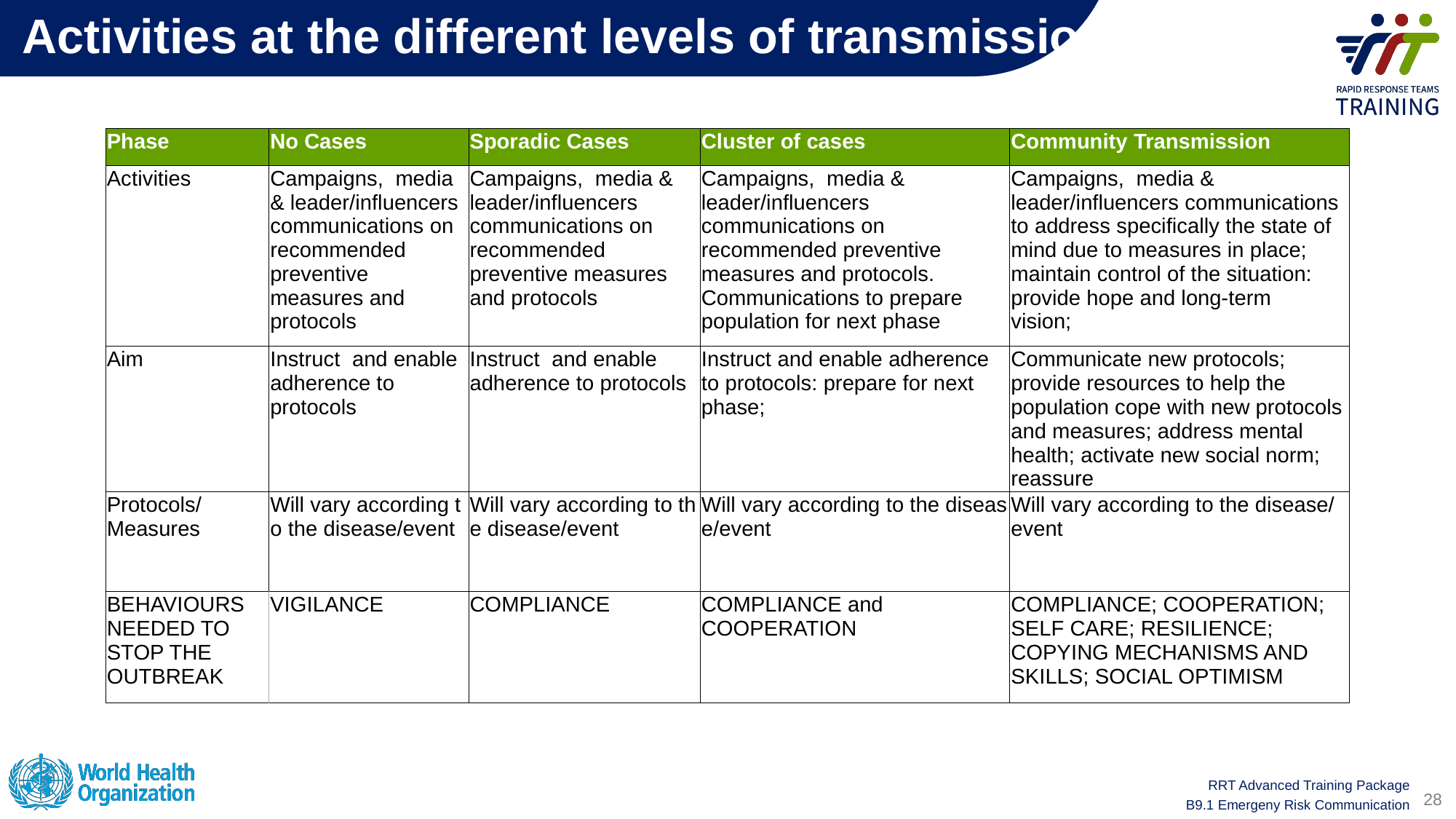

Activities at the different levels of transmission
| Phase | No Cases | Sporadic Cases | Cluster of cases | Community Transmission |
| --- | --- | --- | --- | --- |
| Activities | Campaigns,  media & leader/influencers communications on recommended preventive measures and protocols | Campaigns,  media & leader/influencers communications on recommended preventive measures and protocols | Campaigns,  media & leader/influencers communications on recommended preventive measures and protocols. Communications to prepare population for next phase | Campaigns,  media & leader/influencers communications to address specifically the state of mind due to measures in place; maintain control of the situation: provide hope and long-term vision; |
| Aim | Instruct  and enable adherence to protocols | Instruct  and enable adherence to protocols | Instruct and enable adherence to protocols: prepare for next phase; | Communicate new protocols; provide resources to help the population cope with new protocols and measures; address mental health; activate new social norm; reassure |
| Protocols/ Measures | Will vary according to the disease/event | Will vary according to the disease/event | Will vary according to the disease/event | Will vary according to the disease/event |
| BEHAVIOURS NEEDED TO STOP THE OUTBREAK | VIGILANCE | COMPLIANCE | COMPLIANCE and COOPERATION | COMPLIANCE; COOPERATION; SELF CARE; RESILIENCE; COPYING MECHANISMS AND SKILLS; SOCIAL OPTIMISM |